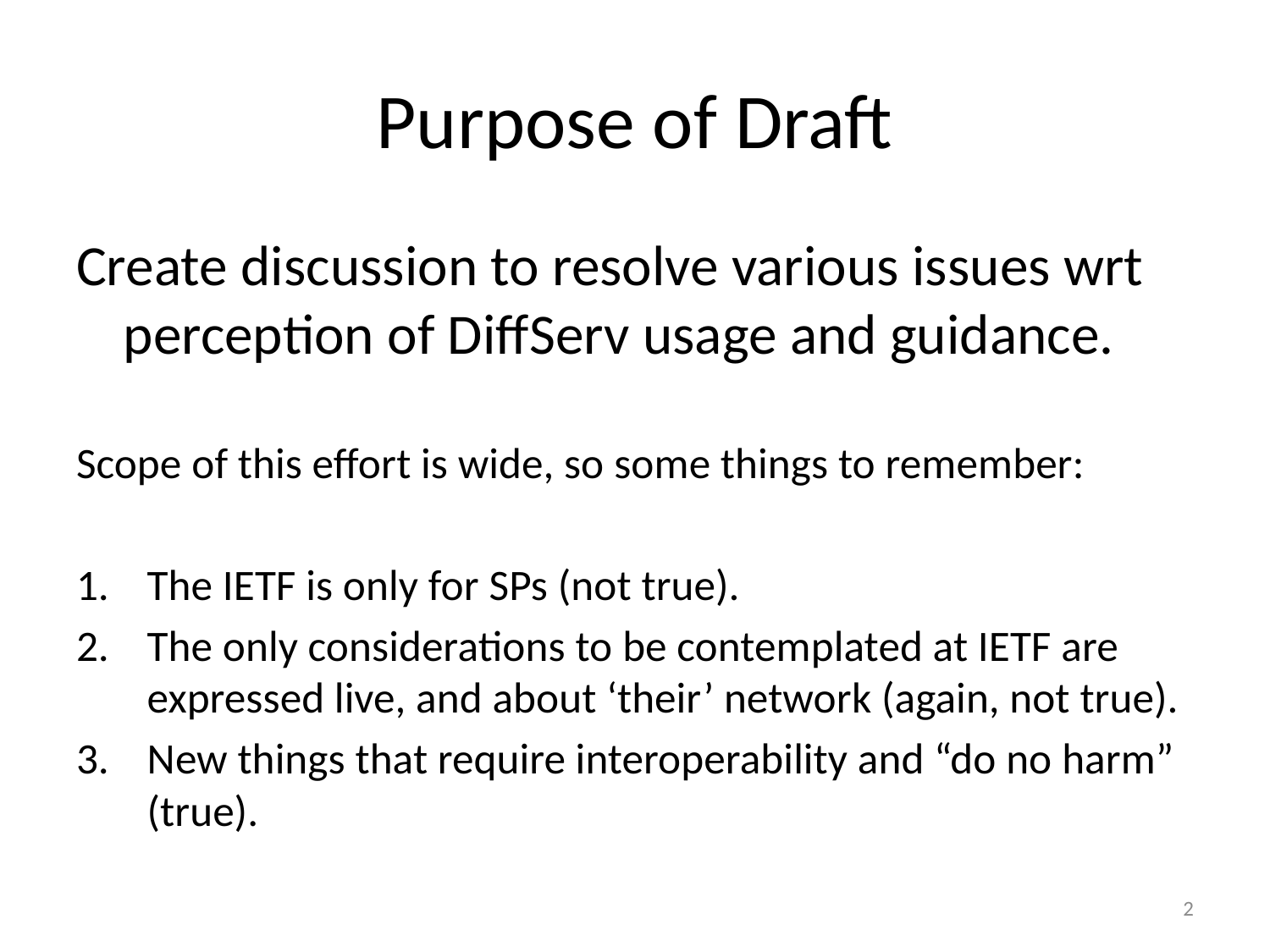

# Purpose of Draft
Create discussion to resolve various issues wrt perception of DiffServ usage and guidance.

Scope of this effort is wide, so some things to remember:

The IETF is only for SPs (not true).
The only considerations to be contemplated at IETF are expressed live, and about ‘their’ network (again, not true).
New things that require interoperability and “do no harm” (true).

2